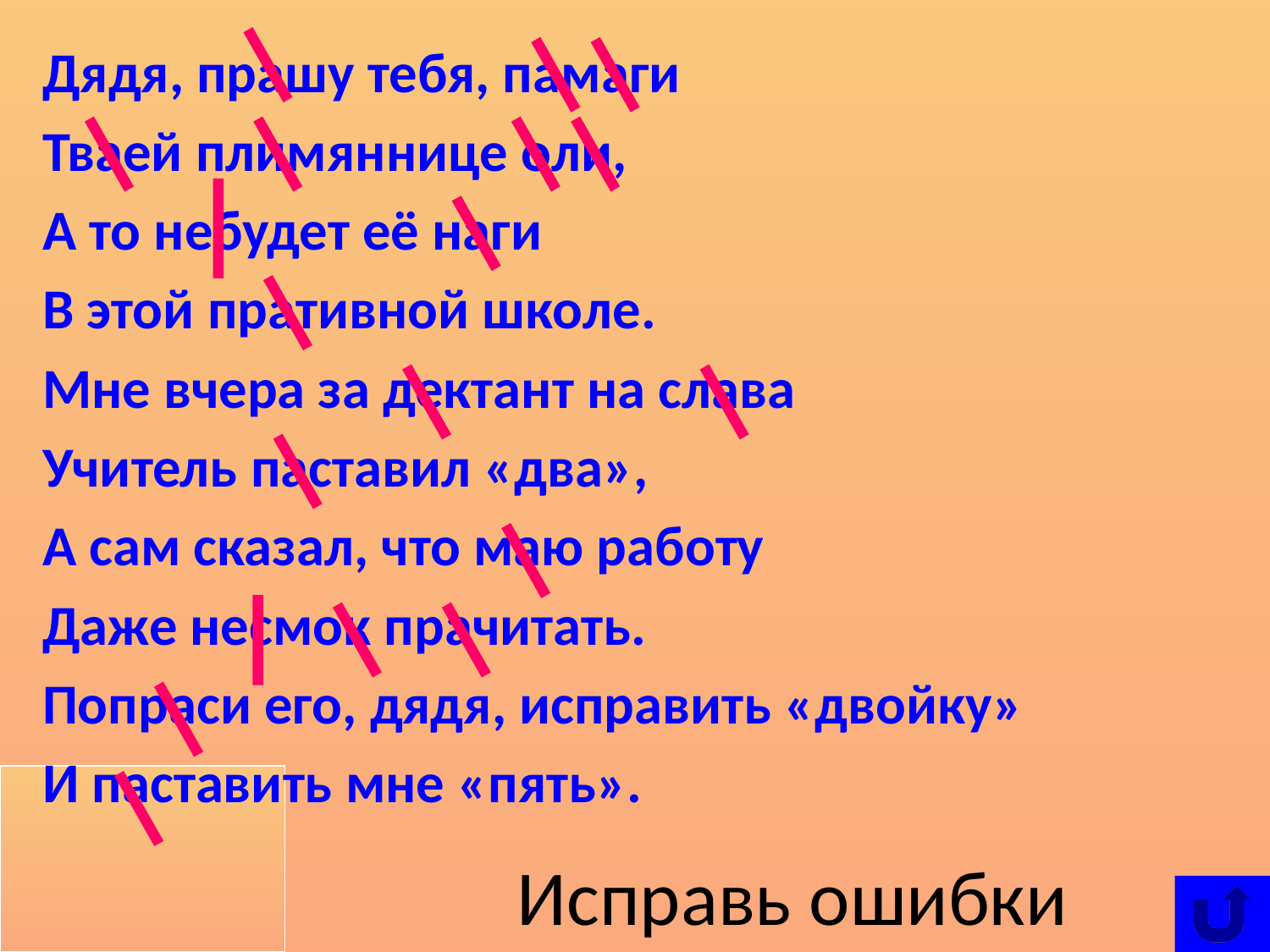

Дядя, прашу тебя, памаги
Тваей плимяннице оли,
А то небудет её наги
В этой пративной школе.
Мне вчера за дектант на слава
Учитель паставил «два»,
А сам сказал, что маю работу
Даже несмок прачитать.
Попраси его, дядя, исправить «двойку»
И паставить мне «пять».

# Исправь ошибки